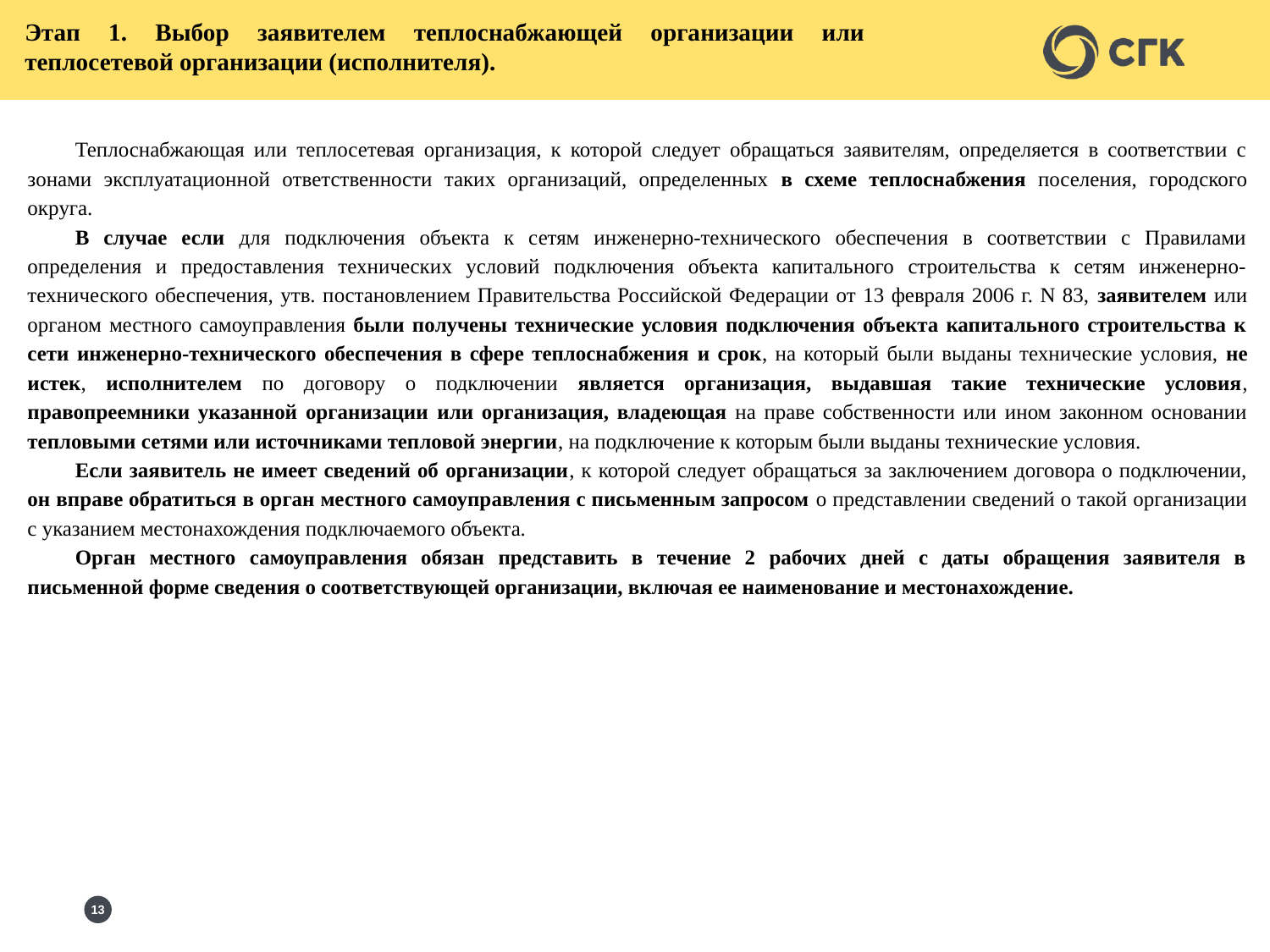

Этап 1. Выбор заявителем теплоснабжающей организации или теплосетевой организации (исполнителя).
Теплоснабжающая или теплосетевая организация, к которой следует обращаться заявителям, определяется в соответствии с зонами эксплуатационной ответственности таких организаций, определенных в схеме теплоснабжения поселения, городского округа.
В случае если для подключения объекта к сетям инженерно-технического обеспечения в соответствии с Правилами определения и предоставления технических условий подключения объекта капитального строительства к сетям инженерно-технического обеспечения, утв. постановлением Правительства Российской Федерации от 13 февраля 2006 г. N 83, заявителем или органом местного самоуправления были получены технические условия подключения объекта капитального строительства к сети инженерно-технического обеспечения в сфере теплоснабжения и срок, на который были выданы технические условия, не истек, исполнителем по договору о подключении является организация, выдавшая такие технические условия, правопреемники указанной организации или организация, владеющая на праве собственности или ином законном основании тепловыми сетями или источниками тепловой энергии, на подключение к которым были выданы технические условия.
Если заявитель не имеет сведений об организации, к которой следует обращаться за заключением договора о подключении, он вправе обратиться в орган местного самоуправления с письменным запросом о представлении сведений о такой организации с указанием местонахождения подключаемого объекта.
Орган местного самоуправления обязан представить в течение 2 рабочих дней с даты обращения заявителя в письменной форме сведения о соответствующей организации, включая ее наименование и местонахождение.